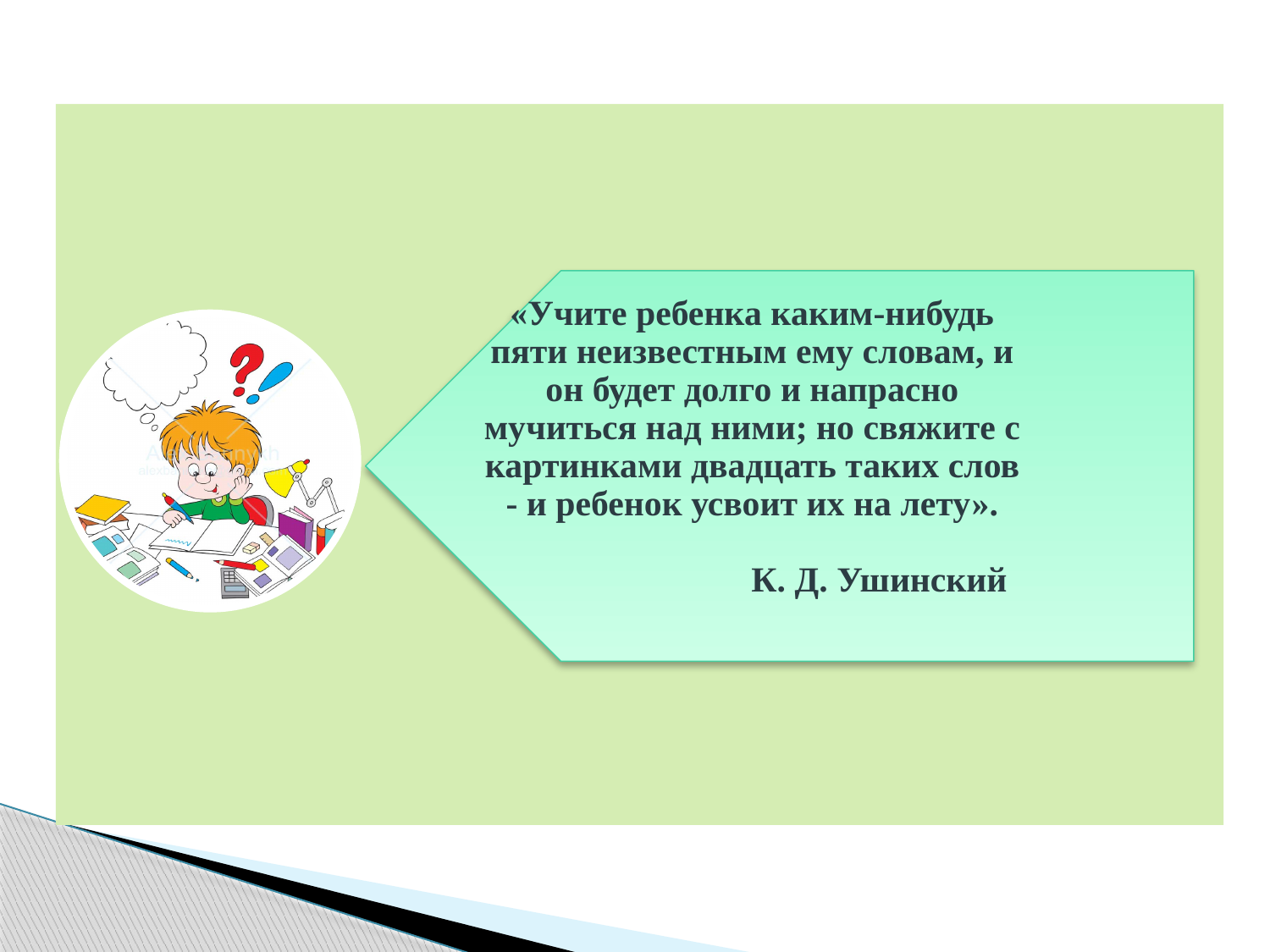

«Учите ребенка каким-нибудь пяти неизвестным ему словам, и он будет долго и напрасно мучиться над ними; но свяжите с картинками двадцать таких слов - и ребенок усвоит их на лету».
						К. Д. Ушинский